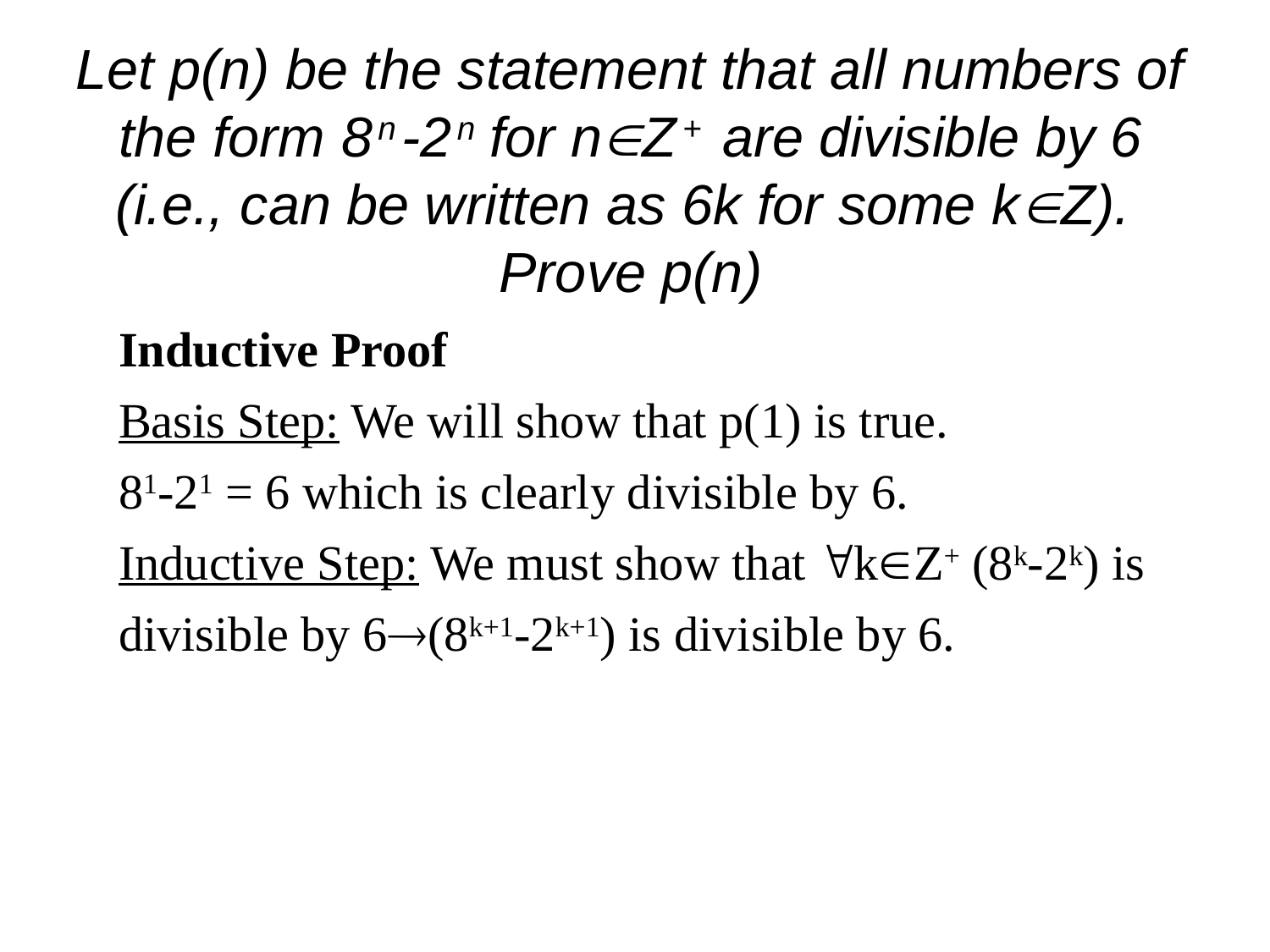

# Let p(n) be the statement that all numbers of the form 8n-2n for n∈Z+ are divisible by 6 (i.e., can be written as 6k for some k∈Z).  Prove p(n)
Inductive Proof
Basis Step: We will show that p(1) is true.
81-21 = 6 which is clearly divisible by 6.
Inductive Step: We must show that ∀k∈Z+ (8k-2k) is divisible by 6→(8k+1-2k+1) is divisible by 6.